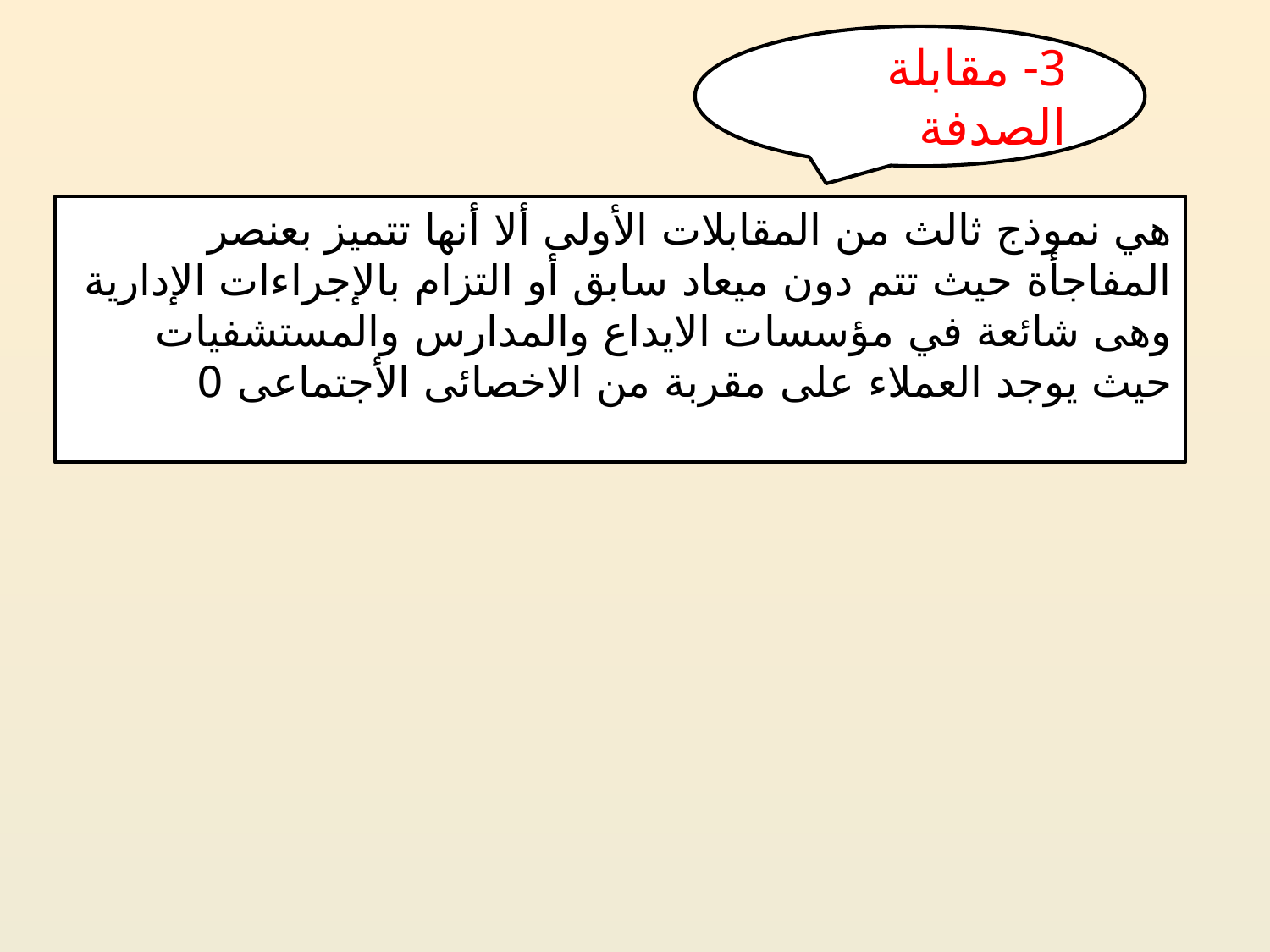

3- مقابلة الصدفة
هي نموذج ثالث من المقابلات الأولى ألا أنها تتميز بعنصر المفاجأة حيث تتم دون ميعاد سابق أو التزام بالإجراءات الإدارية وهى شائعة في مؤسسات الايداع والمدارس والمستشفيات حيث يوجد العملاء على مقربة من الاخصائى الأجتماعى 0